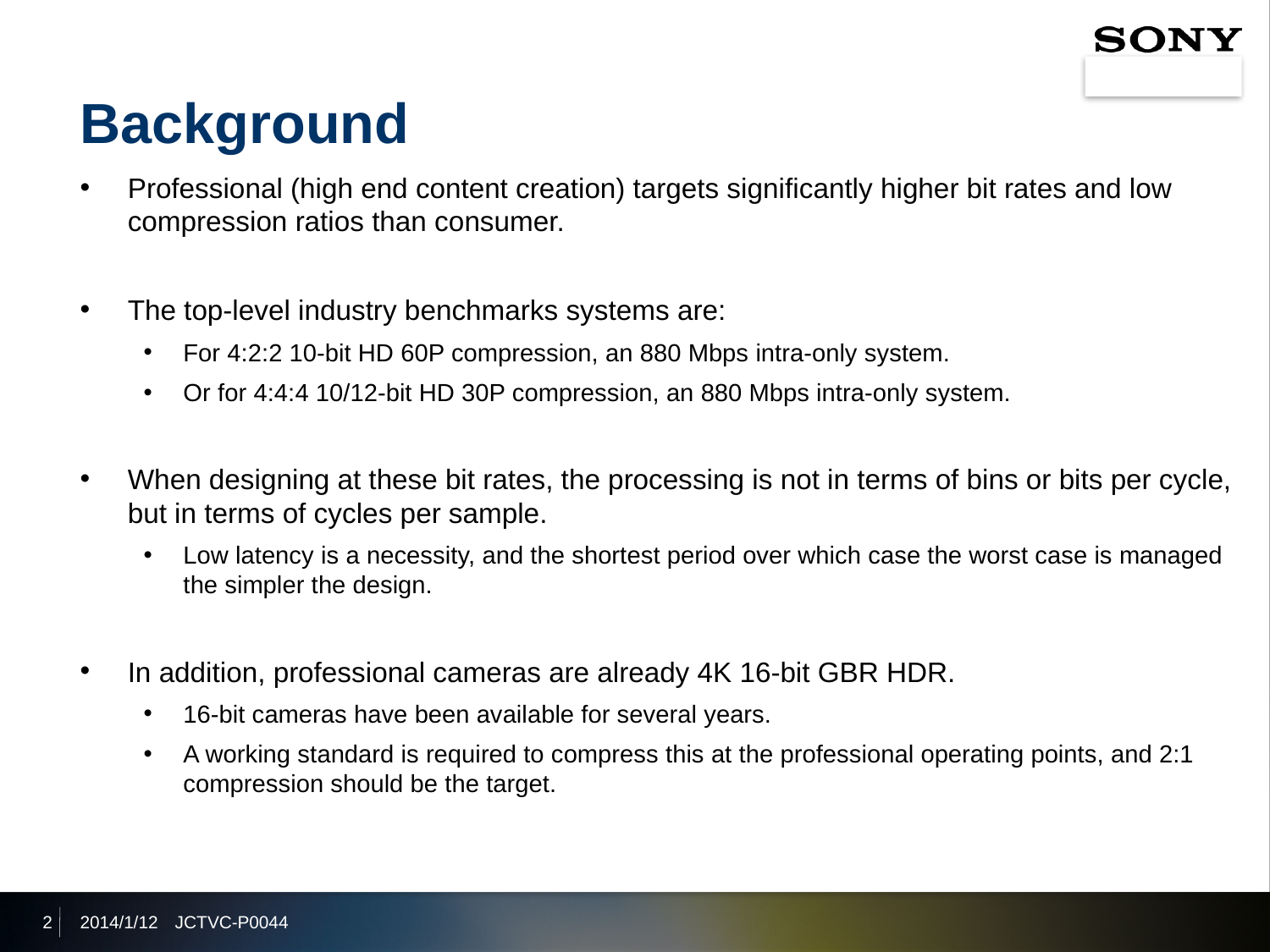

# Background
Professional (high end content creation) targets significantly higher bit rates and low compression ratios than consumer.

The top-level industry benchmarks systems are:
For 4:2:2 10-bit HD 60P compression, an 880 Mbps intra-only system.
Or for 4:4:4 10/12-bit HD 30P compression, an 880 Mbps intra-only system.

When designing at these bit rates, the processing is not in terms of bins or bits per cycle, but in terms of cycles per sample.
Low latency is a necessity, and the shortest period over which case the worst case is managed the simpler the design.

In addition, professional cameras are already 4K 16-bit GBR HDR.
16-bit cameras have been available for several years.
A working standard is required to compress this at the professional operating points, and 2:1 compression should be the target.

2
2014/1/12
JCTVC-P0044